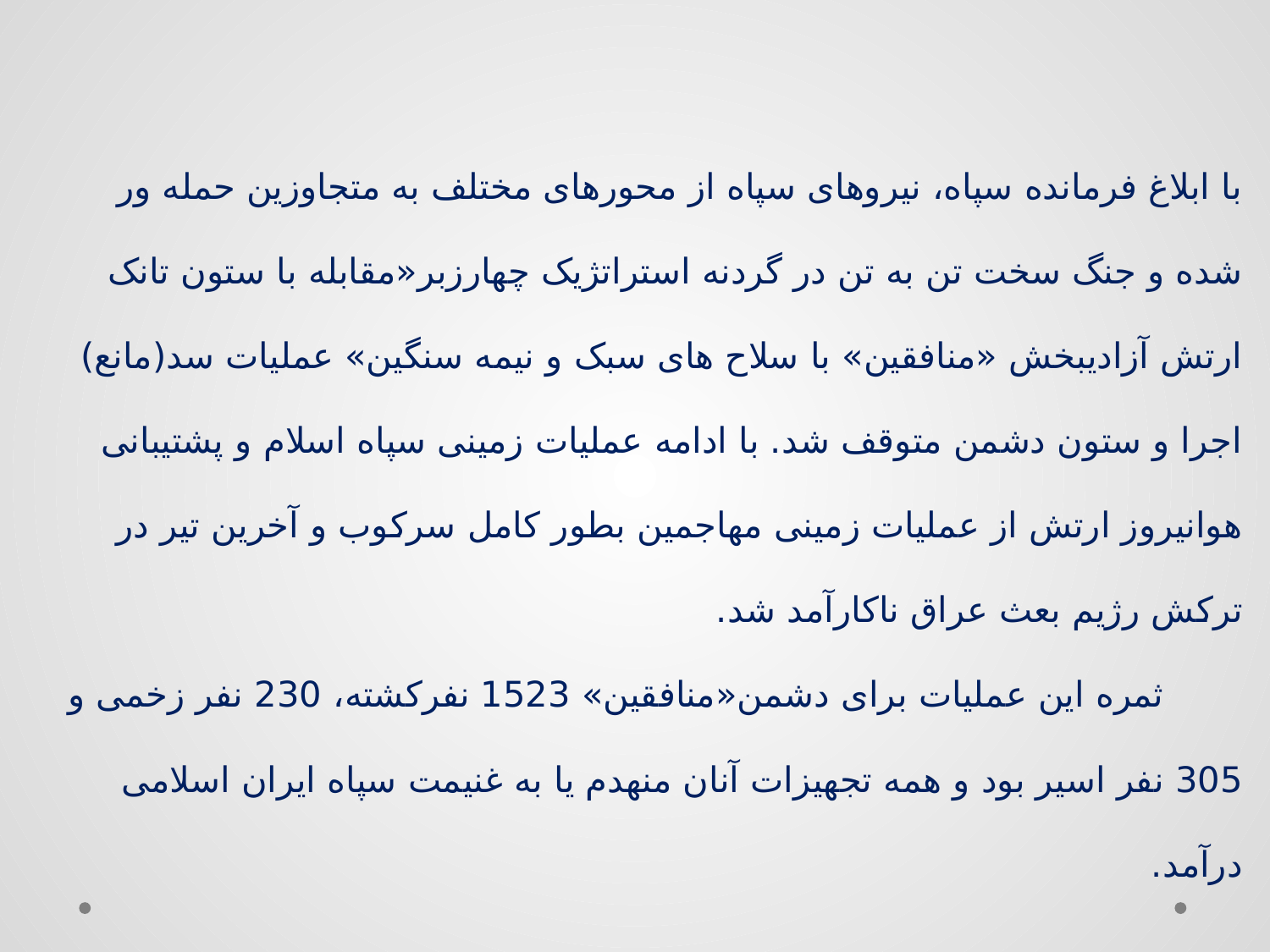

با ابلاغ فرمانده سپاه، نیروهای سپاه از محورهای مختلف به متجاوزین حمله ور شده و جنگ سخت تن به تن در گردنه استراتژیک چهارزبر«مقابله با ستون تانک ارتش آزادیبخش «منافقین» با سلاح های سبک و نیمه سنگین» عملیات سد(مانع) اجرا و ستون دشمن متوقف شد. با ادامه عملیات زمینی سپاه اسلام و پشتیبانی هوانیروز ارتش از عملیات زمینی مهاجمین بطور کامل سرکوب و آخرین تیر در ترکش رژیم بعث عراق ناکارآمد شد.
       ثمره این عملیات برای دشمن«منافقین» 1523 نفرکشته، 230 نفر زخمی و 305 نفر اسیر بود و همه تجهیزات آنان منهدم یا به غنیمت سپاه ایران اسلامی درآمد.